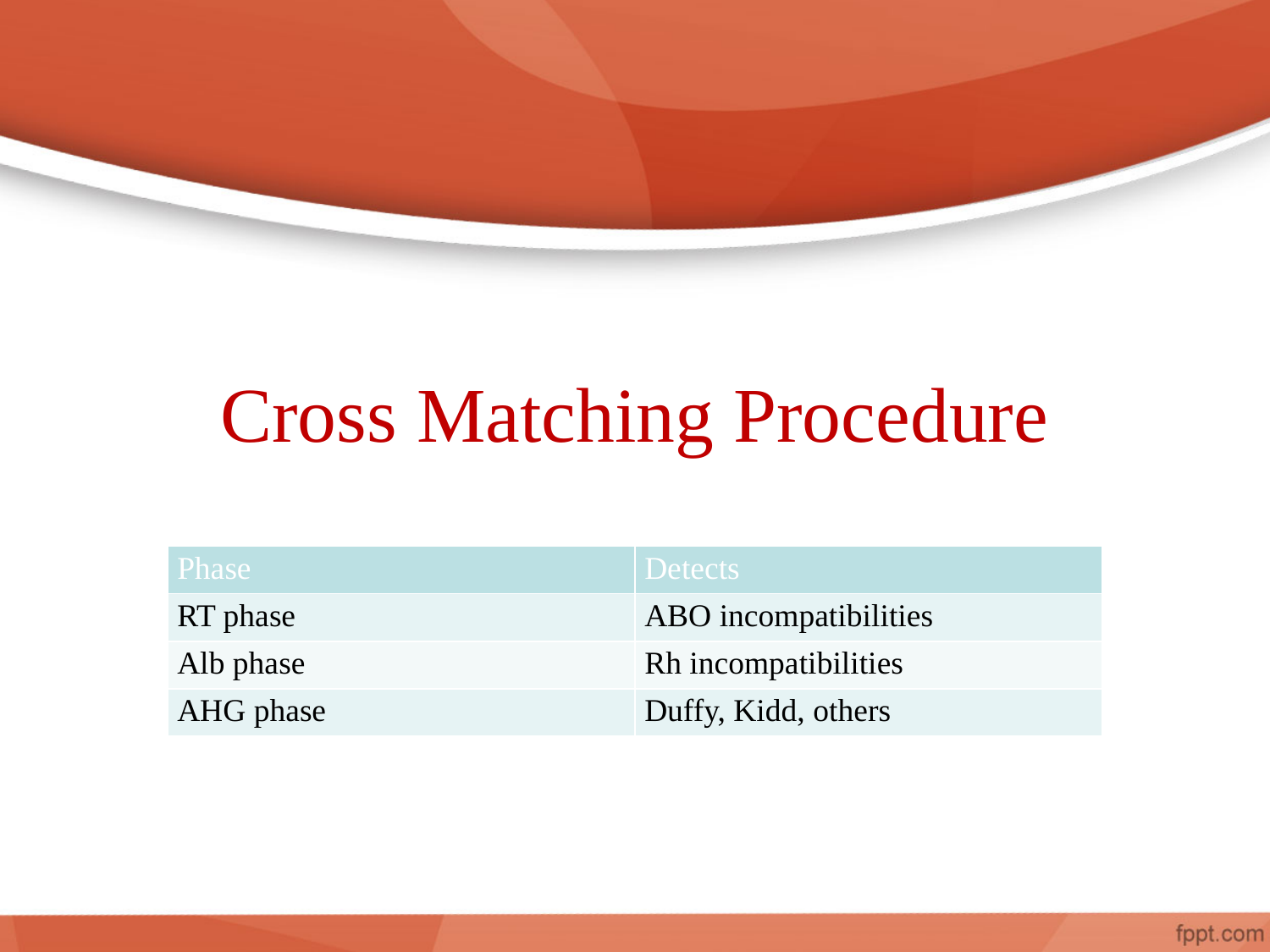

# Cross Matching Procedure
| Phase | Detects |
| --- | --- |
| RT phase | ABO incompatibilities |
| Alb phase | Rh incompatibilities |
| AHG phase | Duffy, Kidd, others |